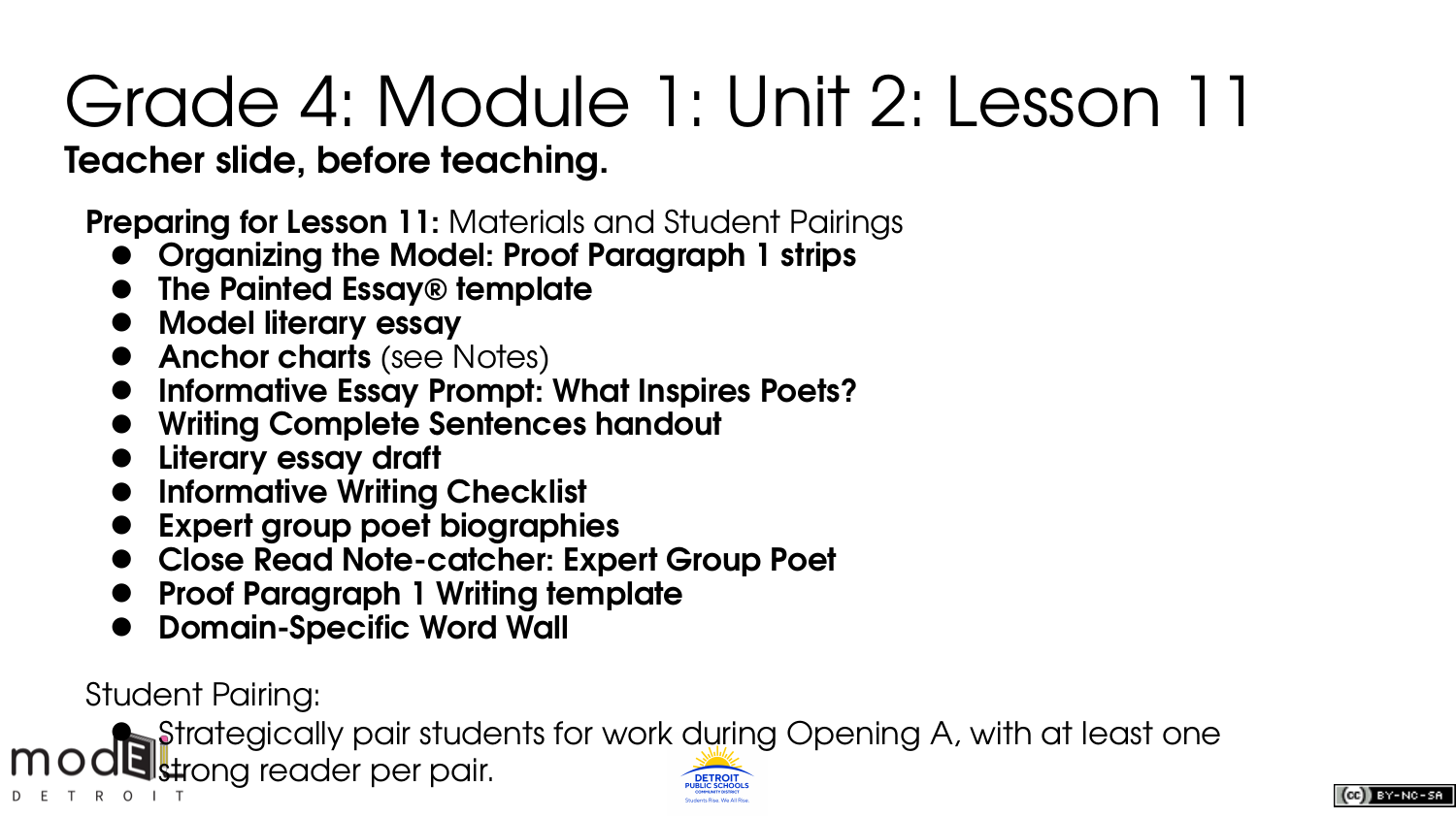

# Grade 4: Module 1: Unit 2: Lesson 11
Teacher slide, before teaching.
Preparing for Lesson 11: Materials and Student Pairings
Organizing the Model: Proof Paragraph 1 strips
The Painted Essay® template
Model literary essay
Anchor charts (see Notes)
Informative Essay Prompt: What Inspires Poets?
Writing Complete Sentences handout
Literary essay draft
Informative Writing Checklist
Expert group poet biographies
Close Read Note-catcher: Expert Group Poet
Proof Paragraph 1 Writing template
Domain-Specific Word Wall

Student Pairing:
Strategically pair students for work during Opening A, with at least one strong reader per pair.